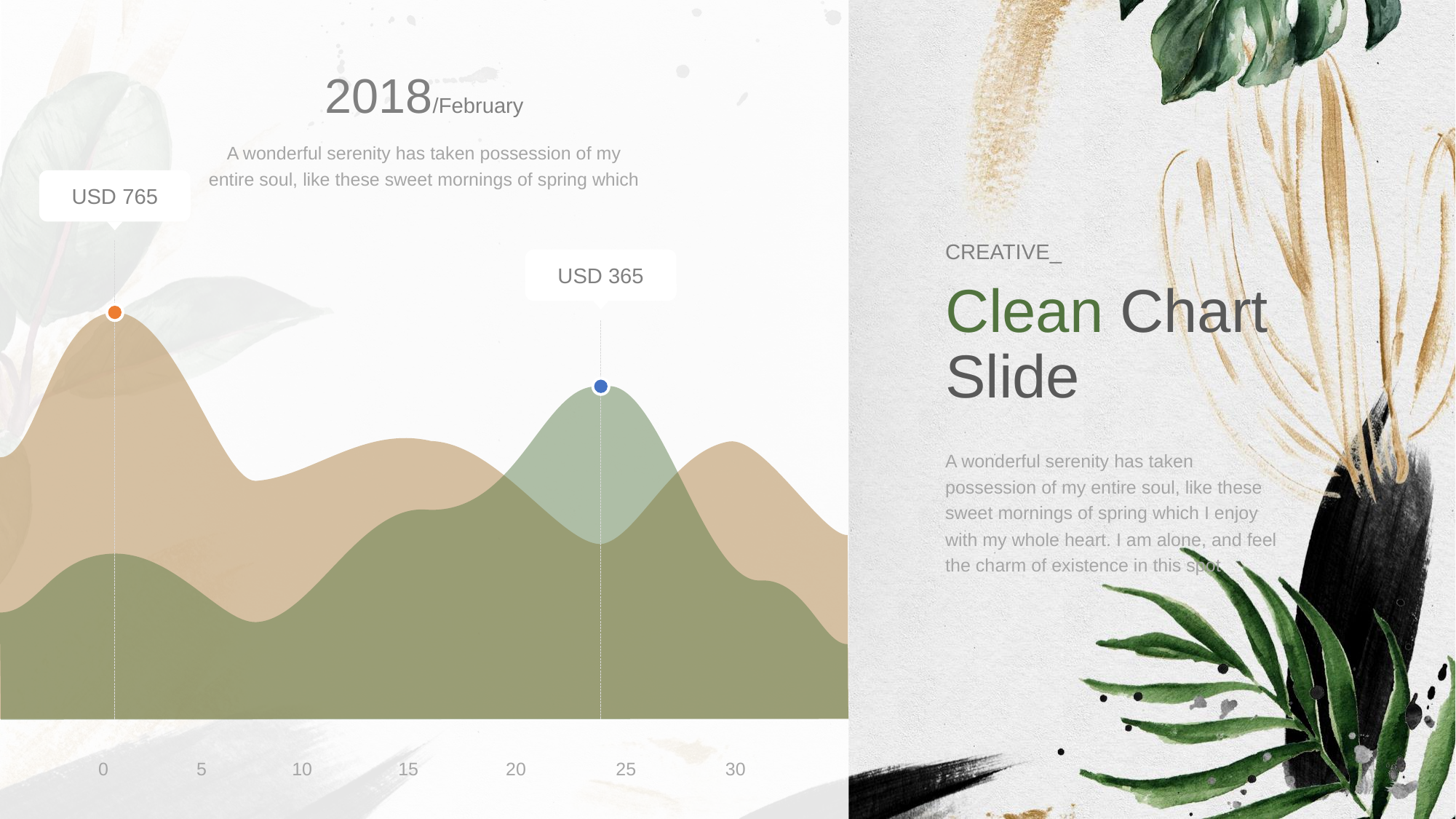

2018/February
A wonderful serenity has taken possession of my entire soul, like these sweet mornings of spring which

USD 765
CREATIVE_
Clean Chart Slide

USD 365

A wonderful serenity has taken possession of my entire soul, like these sweet mornings of spring which I enjoy with my whole heart. I am alone, and feel the charm of existence in this spot
0
5
10
15
20
25
30